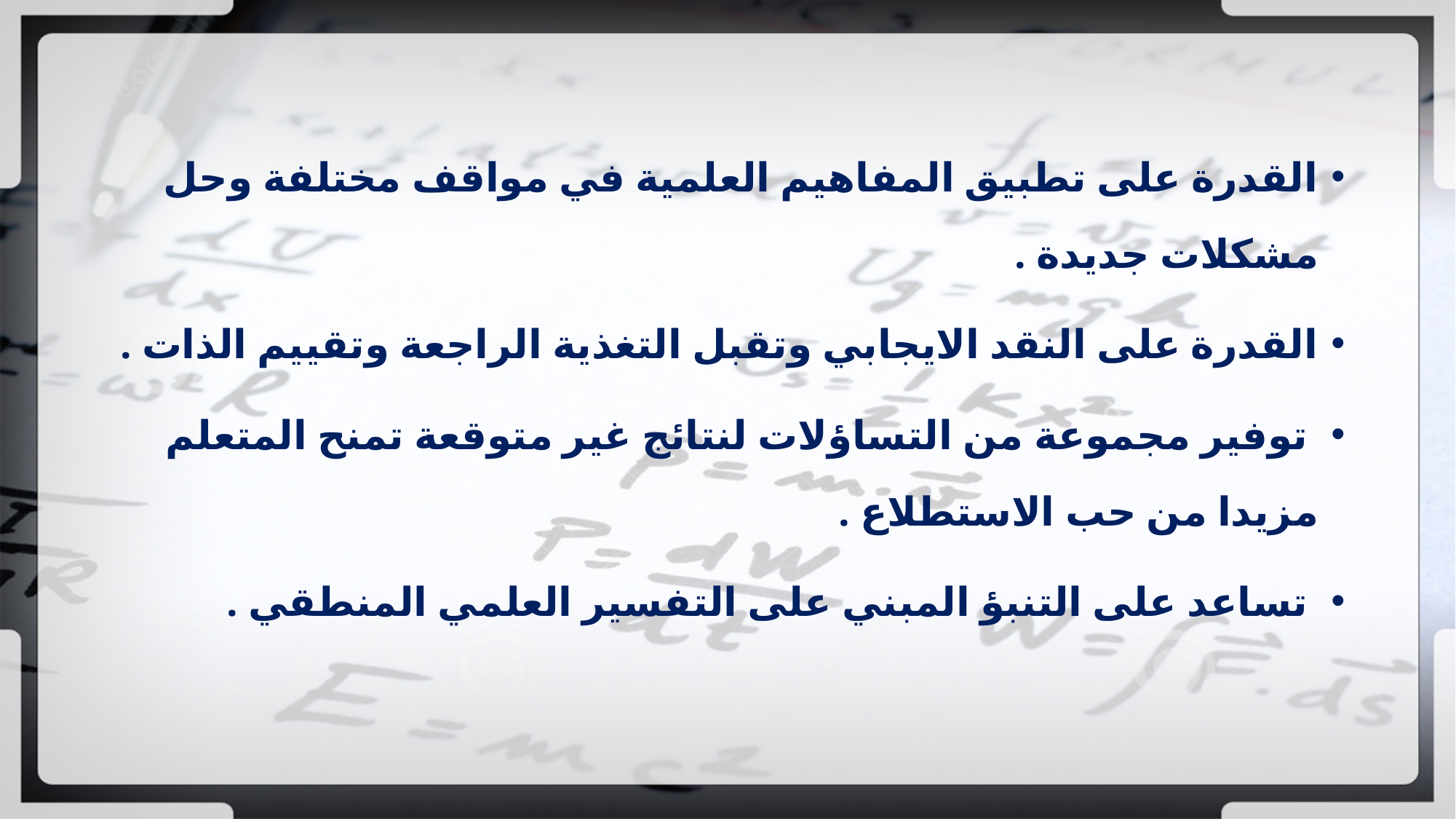

القدرة على تطبيق المفاهيم العلمية في مواقف مختلفة وحل مشكلات جديدة .
القدرة على النقد الايجابي وتقبل التغذية الراجعة وتقييم الذات .
 توفير مجموعة من التساؤلات لنتائج غير متوقعة تمنح المتعلم مزيدا من حب الاستطلاع .
 تساعد على التنبؤ المبني على التفسير العلمي المنطقي .